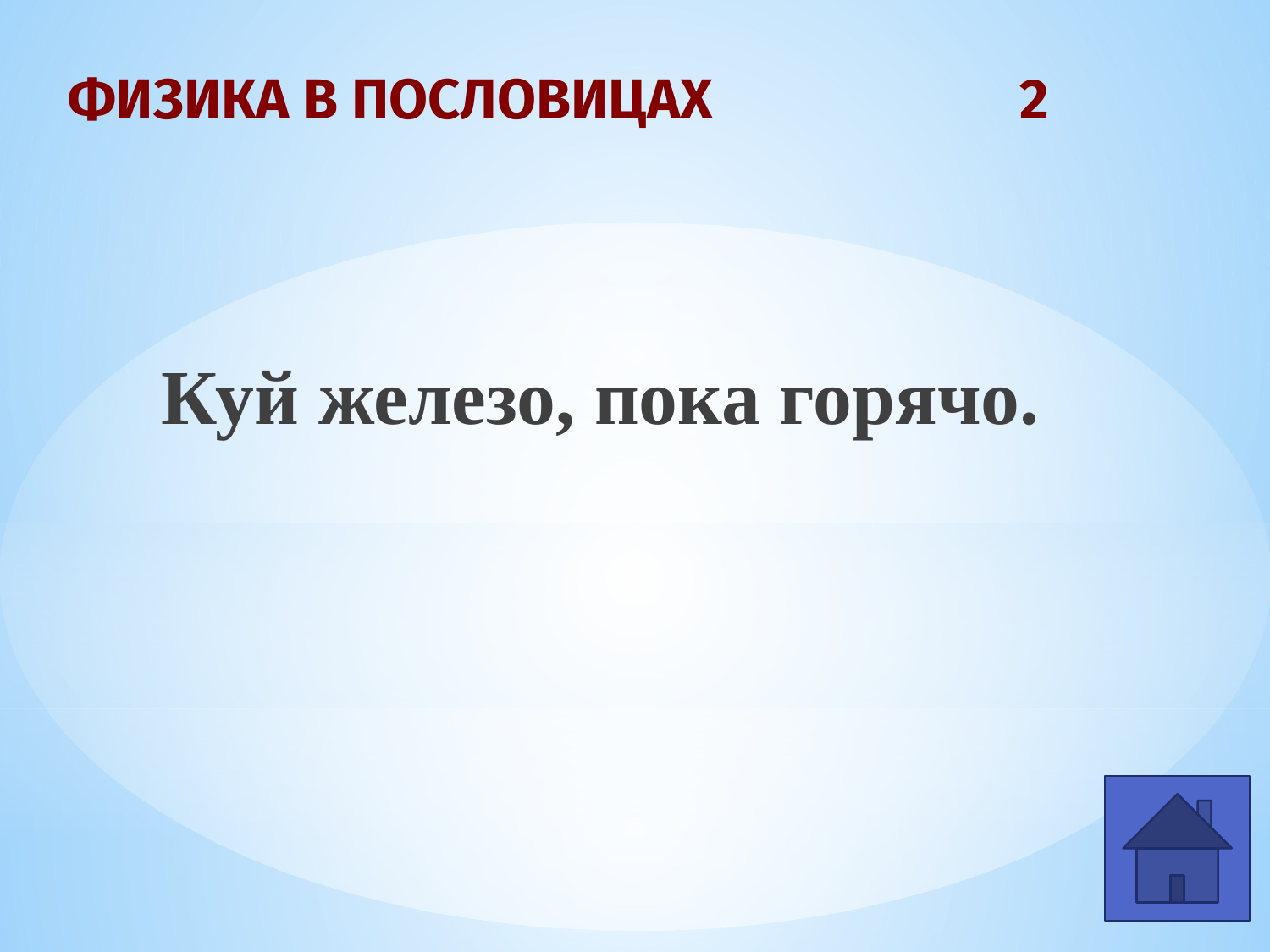

# ФИЗИКА В ПОСЛОВИЦАХ                       2
Куй железо, пока горячо.